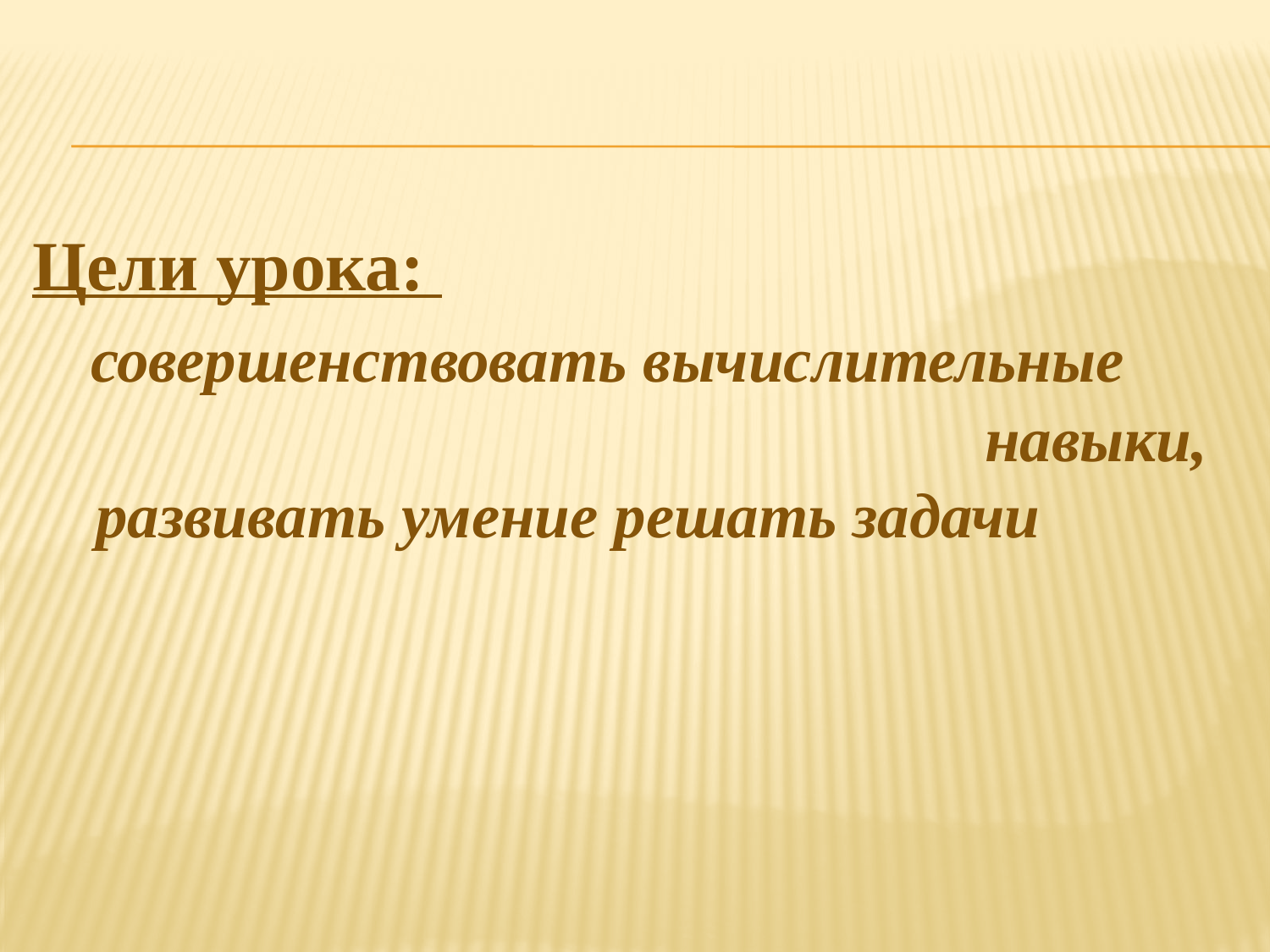

# Цели урока: совершенствовать вычислительные навыки, развивать умение решать задачи